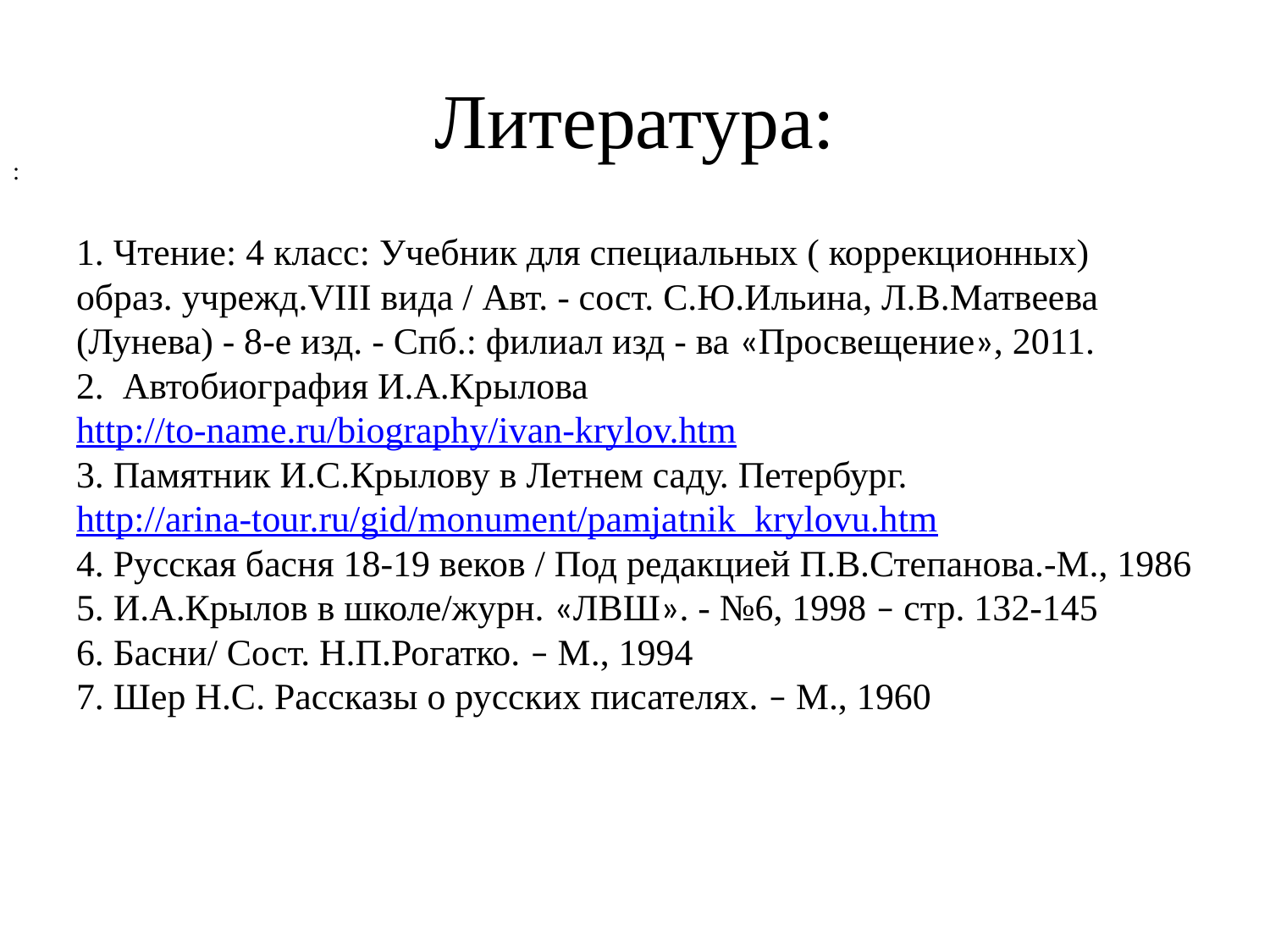

:
# Литература:
1. Чтение: 4 класс: Учебник для специальных ( коррекционных) образ. учрежд.VIII вида / Авт. - сост. С.Ю.Ильина, Л.В.Матвеева (Лунева) - 8-е изд. - Спб.: филиал изд - ва «Просвещение», 2011.
2.  Автобиография И.А.Крылова http://to-name.ru/biography/ivan-krylov.htm
3. Памятник И.С.Крылову в Летнем саду. Петербург. http://arina-tour.ru/gid/monument/pamjatnik_krylovu.htm
4. Русская басня 18-19 веков / Под редакцией П.В.Степанова.-М., 1986
5. И.А.Крылов в школе/журн. «ЛВШ». - №6, 1998 – стр. 132-145
6. Басни/ Сост. Н.П.Рогатко. – М., 1994
7. Шер Н.С. Рассказы о русских писателях. – М., 1960